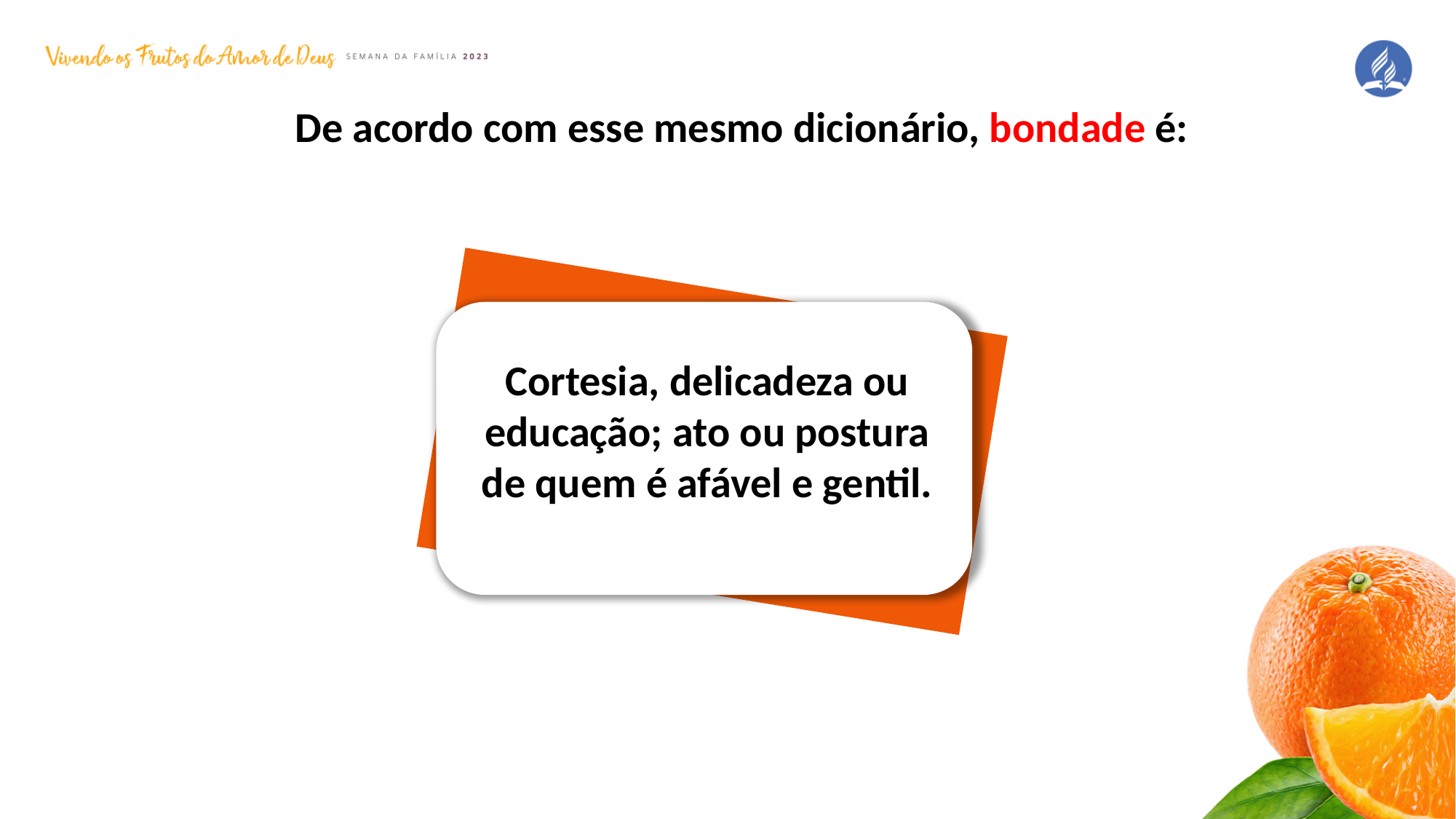

De acordo com esse mesmo dicionário, bondade é:

Cortesia, delicadeza ou educação; ato ou postura de quem é afável e gentil.